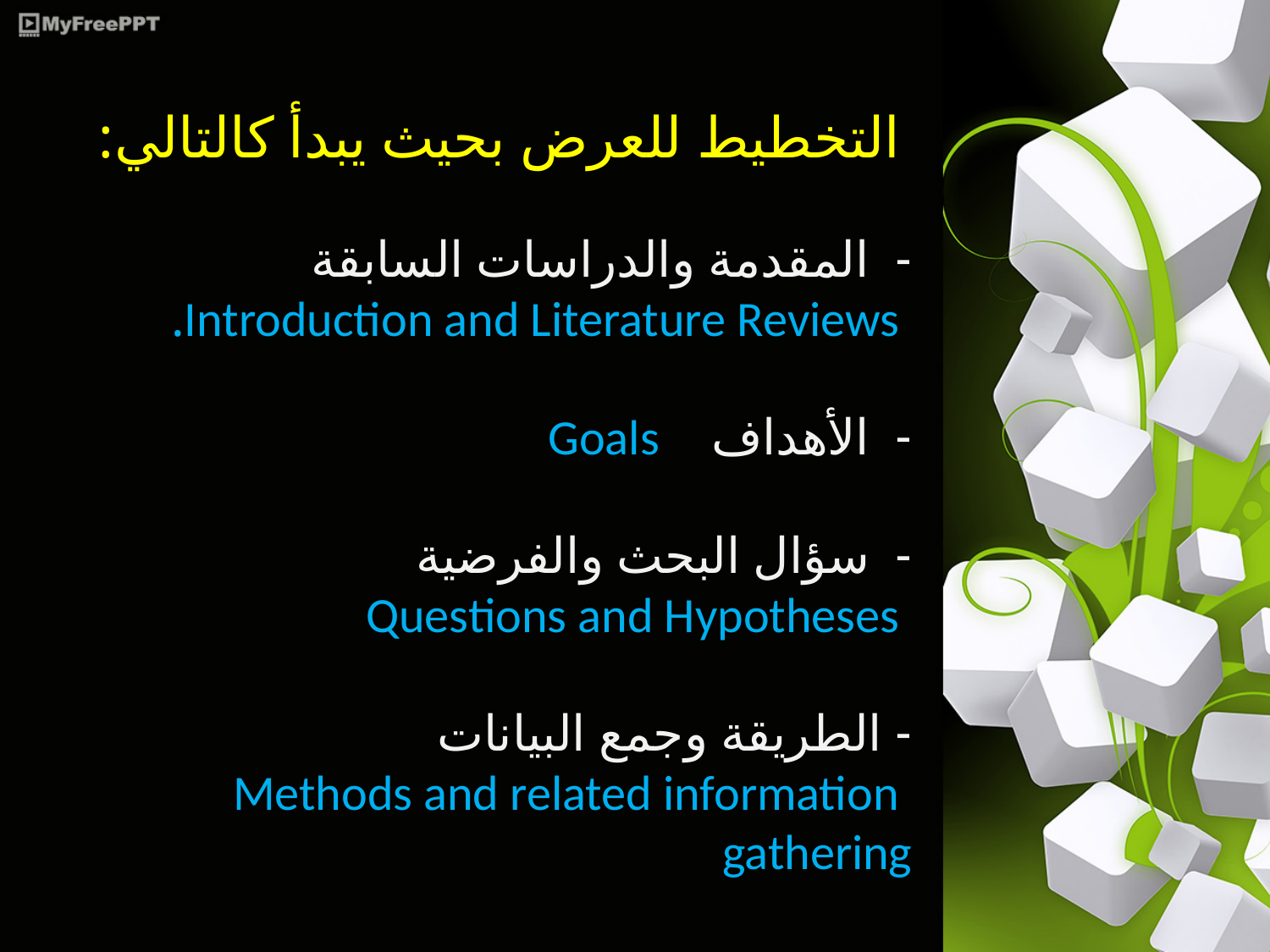

# التخطيط للعرض بحيث يبدأ كالتالي: -  المقدمة والدراسات السابقة Introduction and Literature Reviews. -  الأهداف    Goals -  سؤال البحث والفرضية Questions and Hypotheses - الطريقة وجمع البيانات Methods and related information gathering